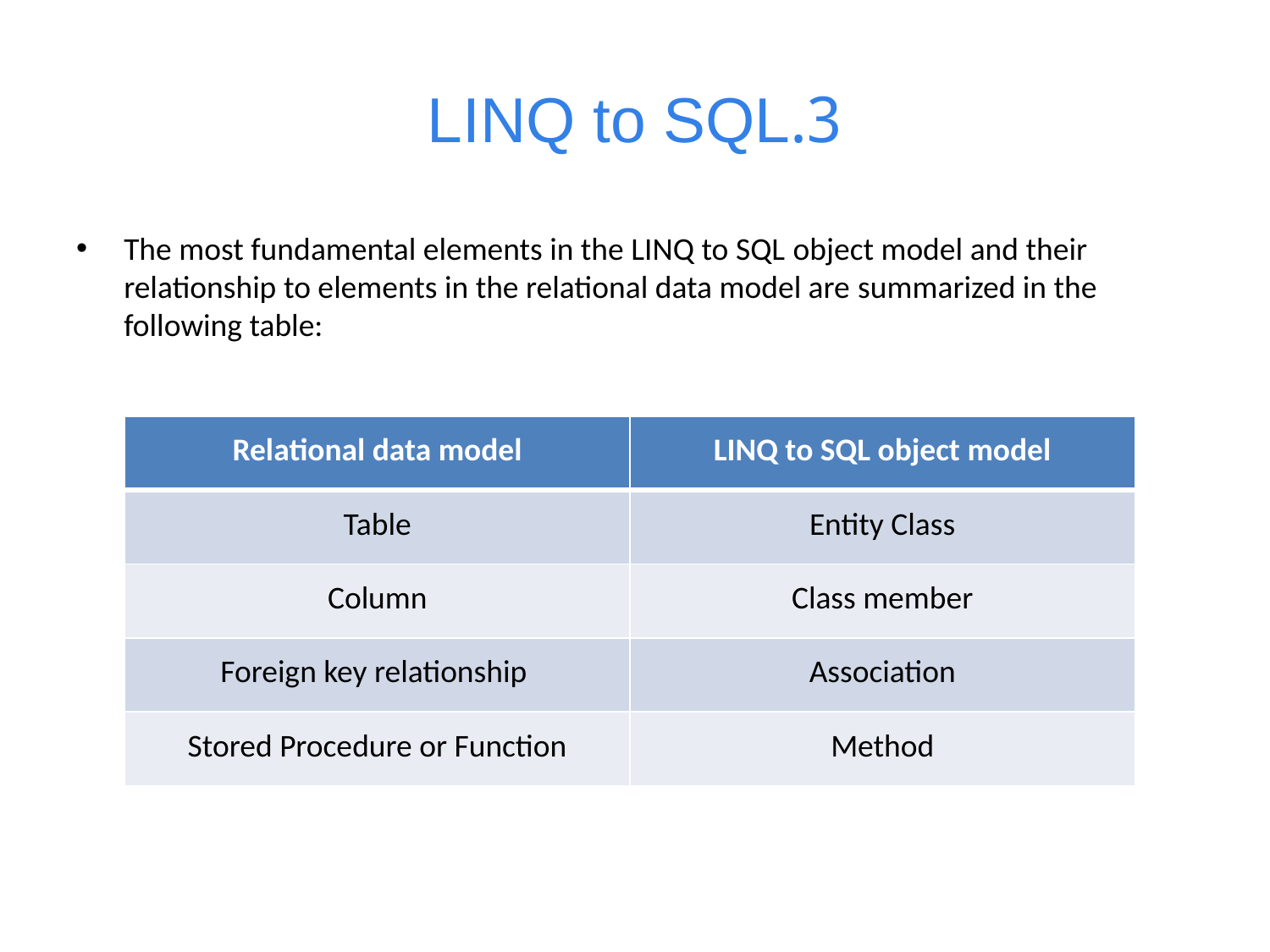

# 3.LINQ to SQL
The most fundamental elements in the LINQ to SQL object model and their relationship to elements in the relational data model are summarized in the following table:
| Relational data model | LINQ to SQL object model |
| --- | --- |
| Table | Entity Class |
| Column | Class member |
| Foreign key relationship | Association |
| Stored Procedure or Function | Method |